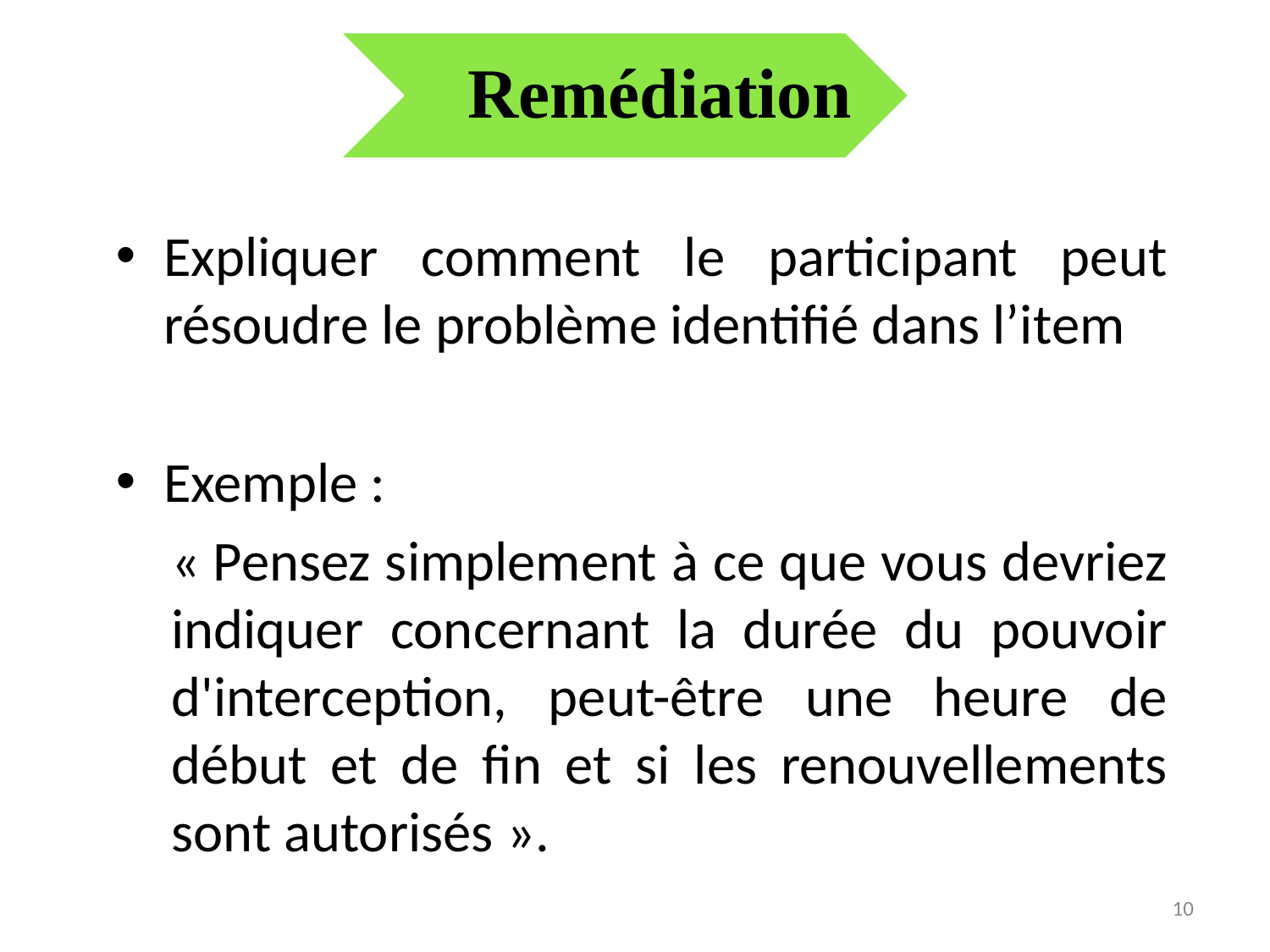

Remédiation
Expliquer comment le participant peut résoudre le problème identifié dans l’item

Exemple :
« Pensez simplement à ce que vous devriez indiquer concernant la durée du pouvoir d'interception, peut-être une heure de début et de fin et si les renouvellements sont autorisés ».
10